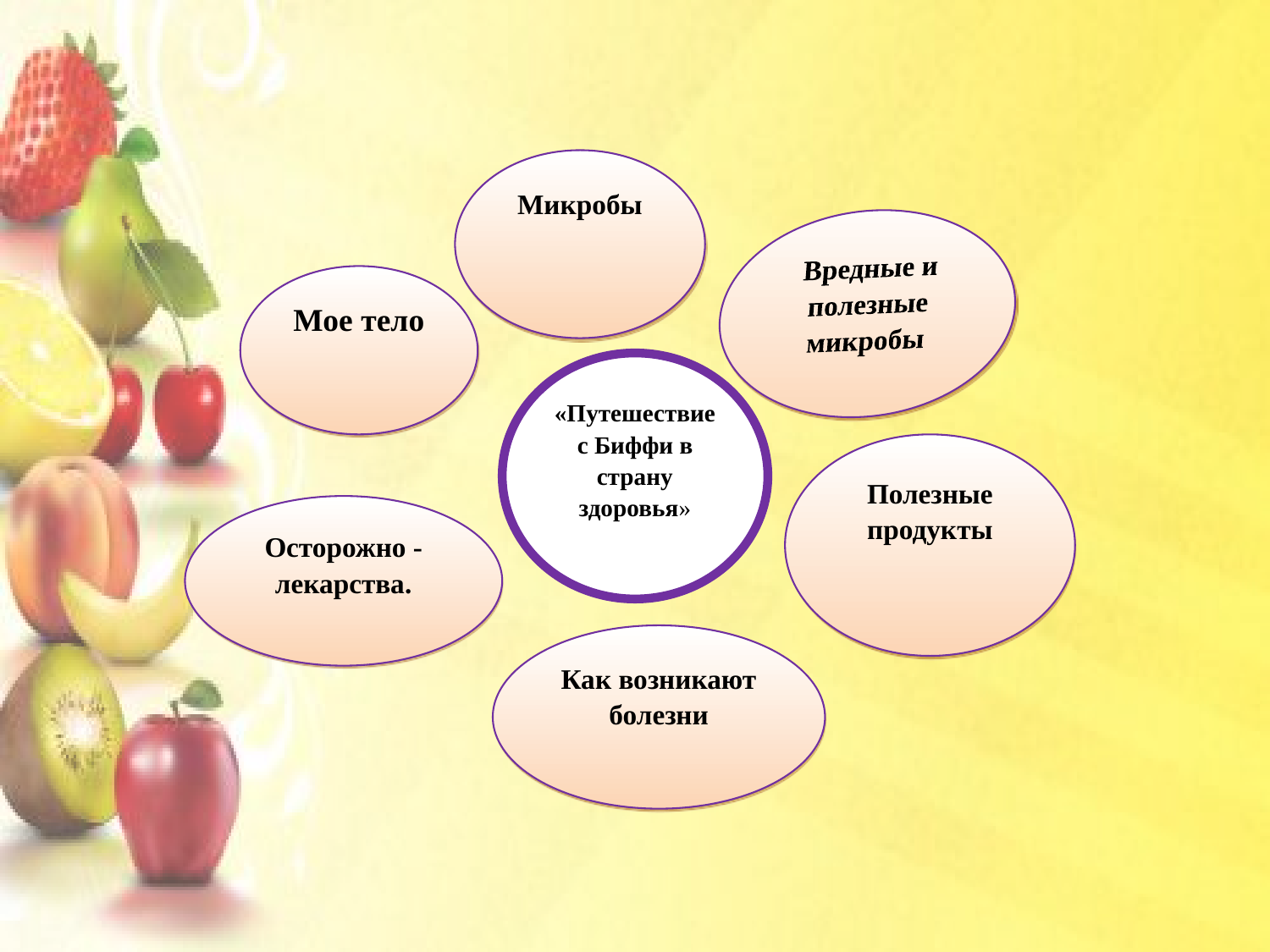

Микробы
Вредные и полезные микробы
Мое тело
«Путешествие с Биффи в страну здоровья»
Полезные продукты
Осторожно - лекарства.
Как возникают болезни